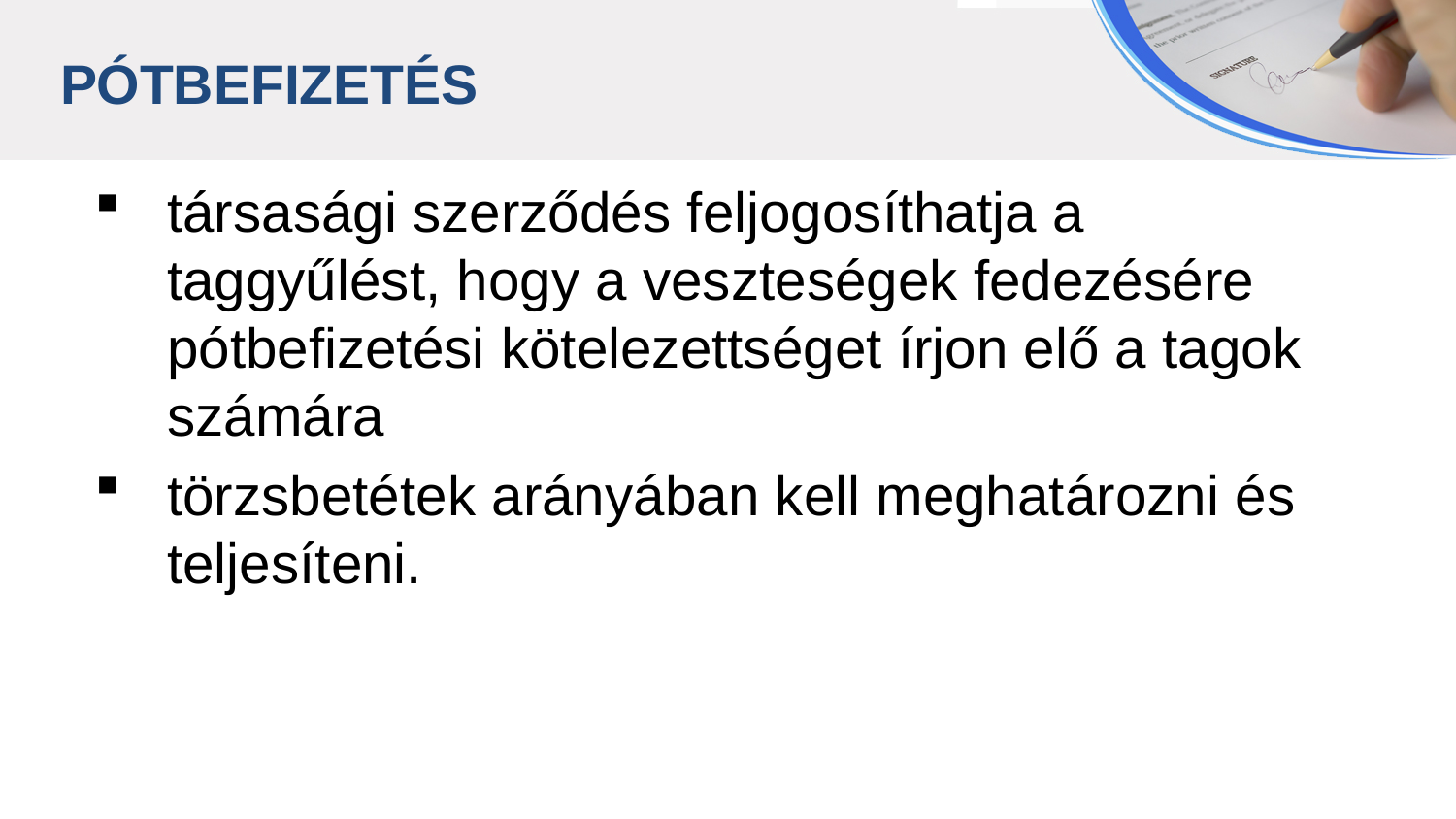

PÓTBEFIZETÉS
társasági szerződés feljogosíthatja a taggyűlést, hogy a veszteségek fedezésére pótbefizetési kötelezettséget írjon elő a tagok számára
törzsbetétek arányában kell meghatározni és teljesíteni.